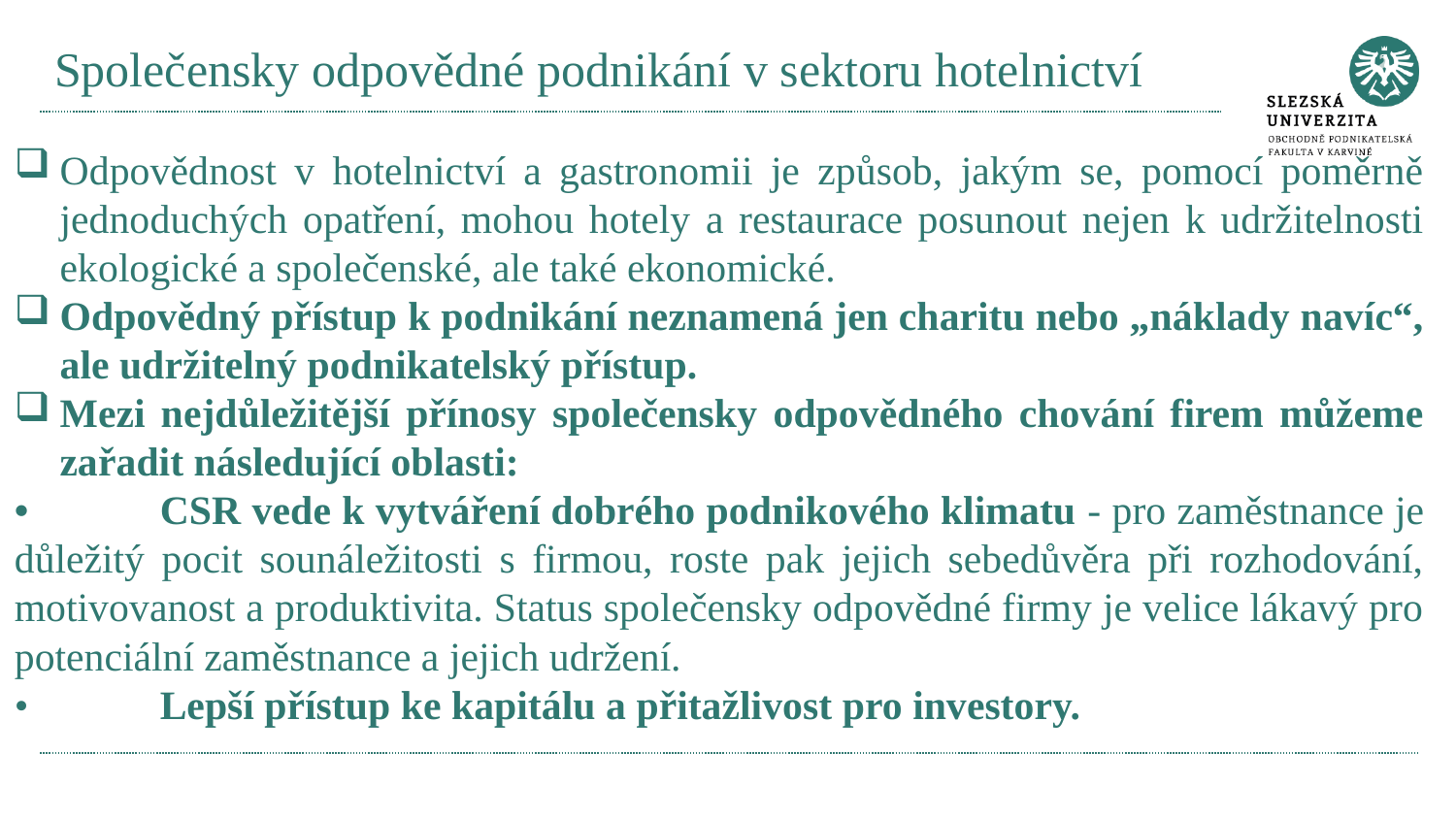

# Společensky odpovědné podnikání v sektoru hotelnictví
Odpovědnost v hotelnictví a gastronomii je způsob, jakým se, pomocí poměrně jednoduchých opatření, mohou hotely a restaurace posunout nejen k udržitelnosti ekologické a společenské, ale také ekonomické.
Odpovědný přístup k podnikání neznamená jen charitu nebo „náklady navíc“, ale udržitelný podnikatelský přístup.
Mezi nejdůležitější přínosy společensky odpovědného chování firem můžeme zařadit následující oblasti:
•	CSR vede k vytváření dobrého podnikového klimatu - pro zaměstnance je důležitý pocit sounáležitosti s firmou, roste pak jejich sebedůvěra při rozhodování, motivovanost a produktivita. Status společensky odpovědné firmy je velice lákavý pro potenciální zaměstnance a jejich udržení.
•	Lepší přístup ke kapitálu a přitažlivost pro investory.